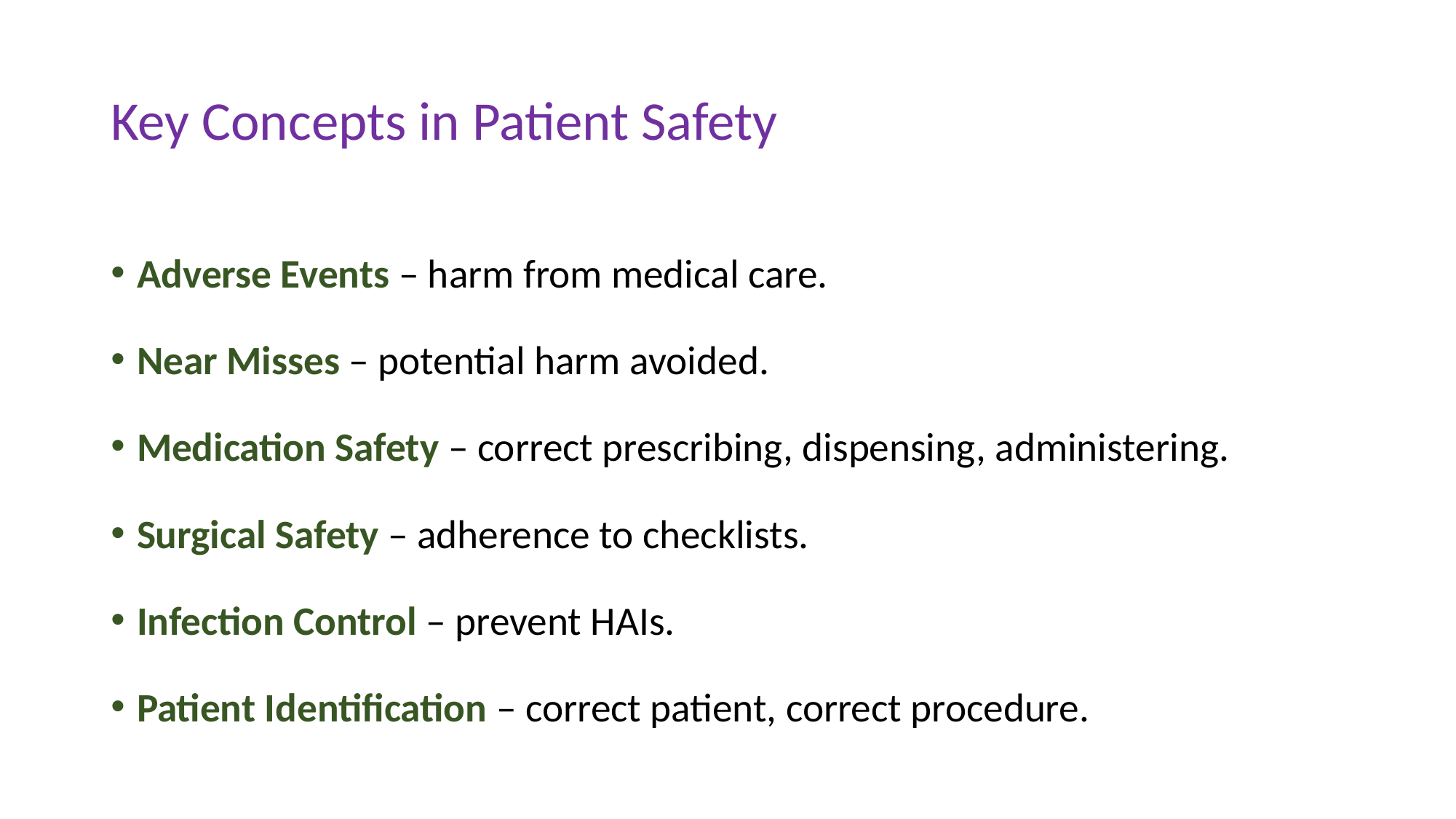

# Key Concepts in Patient Safety
Adverse Events – harm from medical care.
Near Misses – potential harm avoided.
Medication Safety – correct prescribing, dispensing, administering.
Surgical Safety – adherence to checklists.
Infection Control – prevent HAIs.
Patient Identification – correct patient, correct procedure.